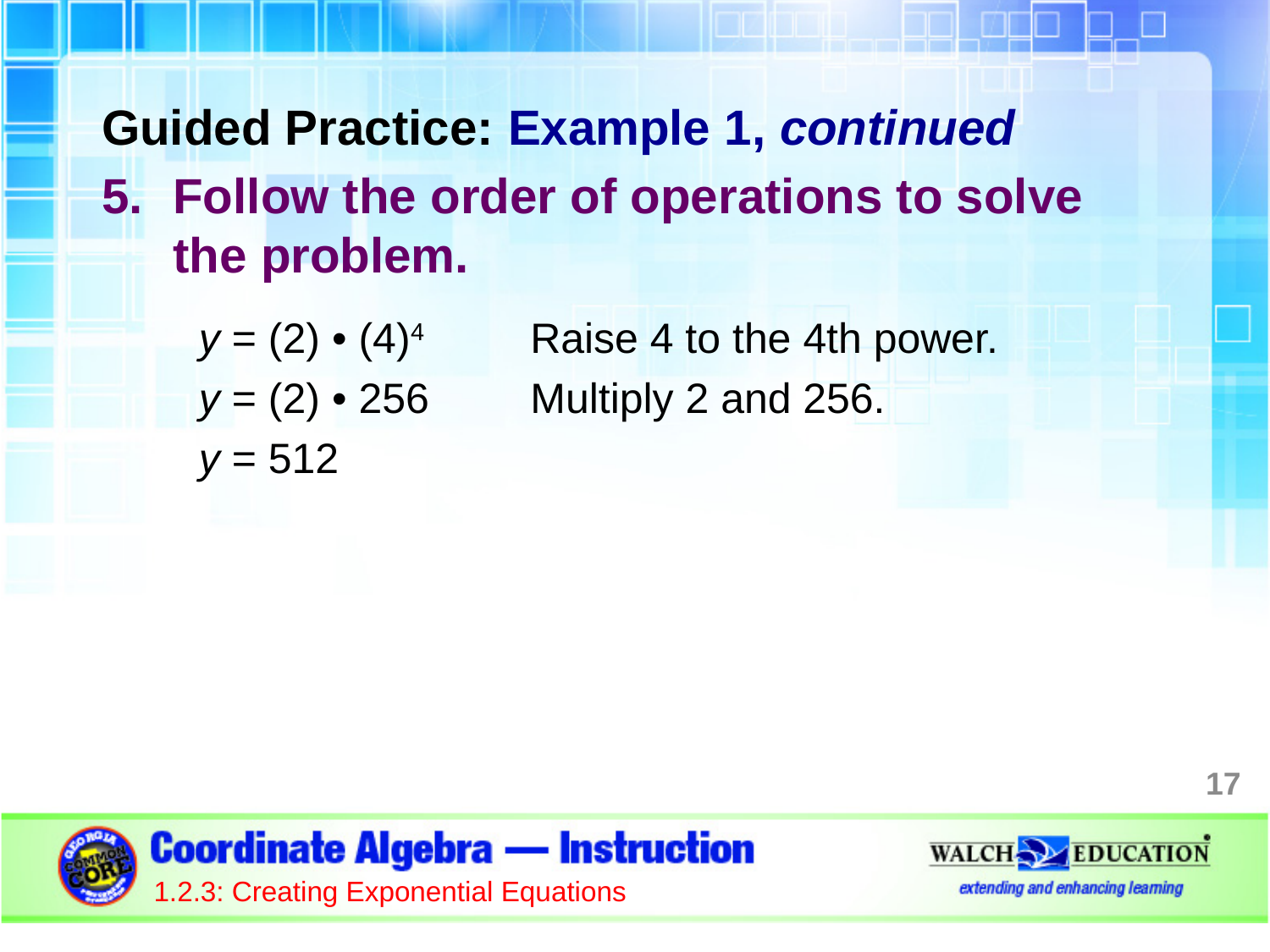

Guided Practice: Example 1, continued
Follow the order of operations to solve the problem.
| y = (2) • (4)4 | Raise 4 to the 4th power. |
| --- | --- |
| y = (2) • 256 | Multiply 2 and 256. |
| y = 512 |  |
17
1.2.3: Creating Exponential Equations